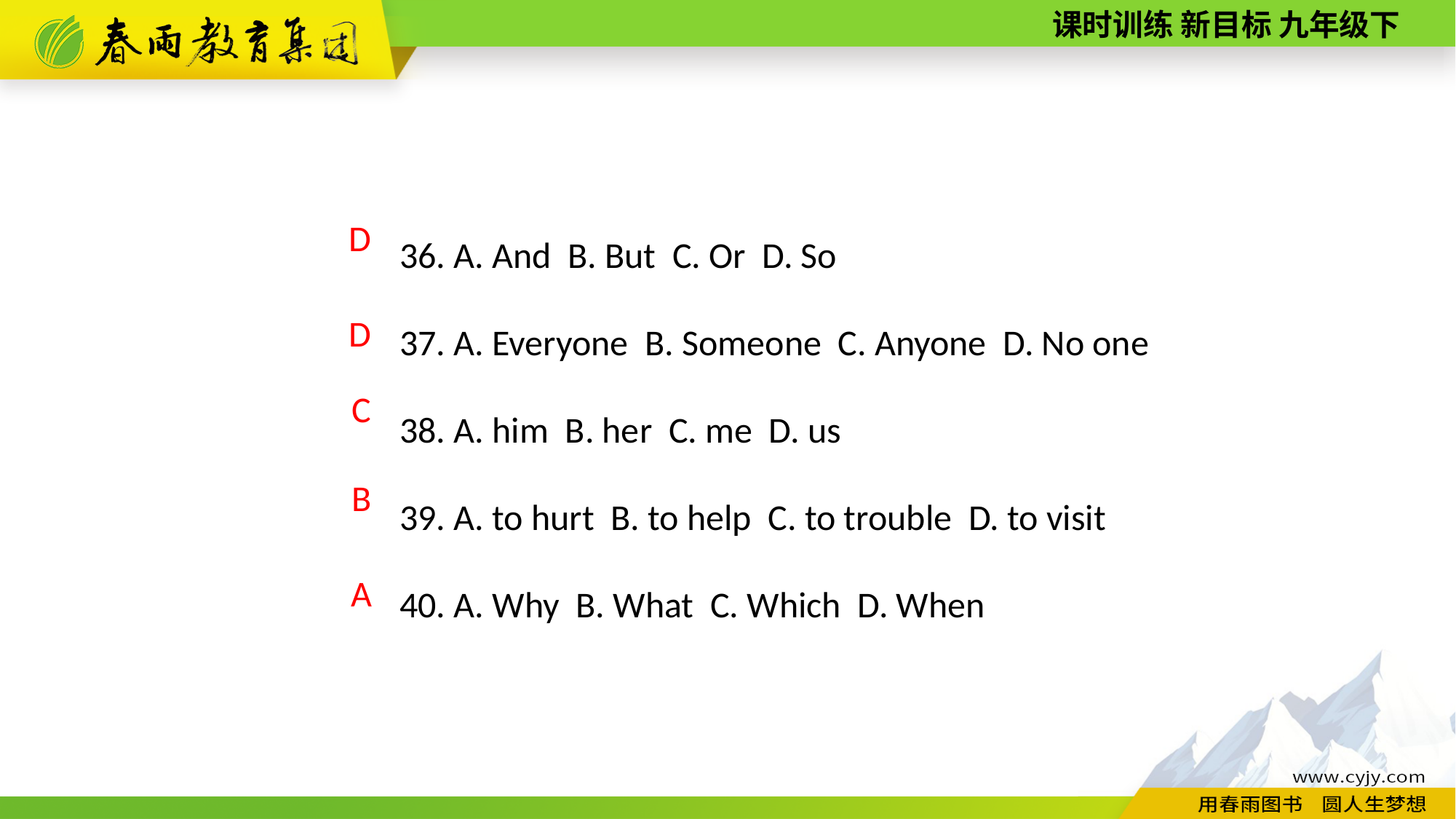

36. A. And  B. But  C. Or  D. So
37. A. Everyone  B. Someone  C. Anyone  D. No one
38. A. him  B. her  C. me  D. us
39. A. to hurt  B. to help  C. to trouble  D. to visit
40. A. Why  B. What  C. Which  D. When
D
D
C
B
A